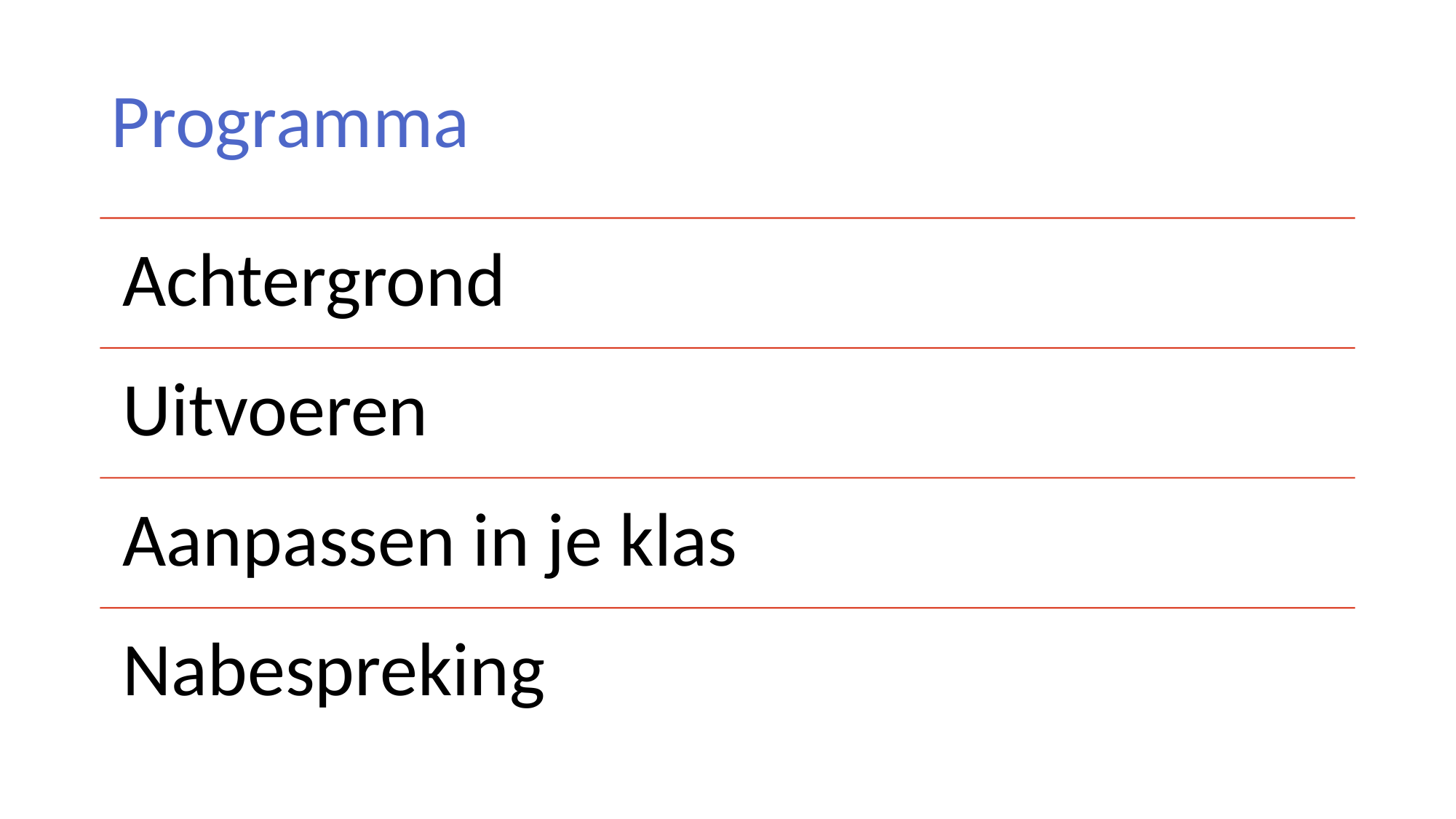

# Programma
Achtergrond
Uitvoeren
Aanpassen in je klas
Nabespreking